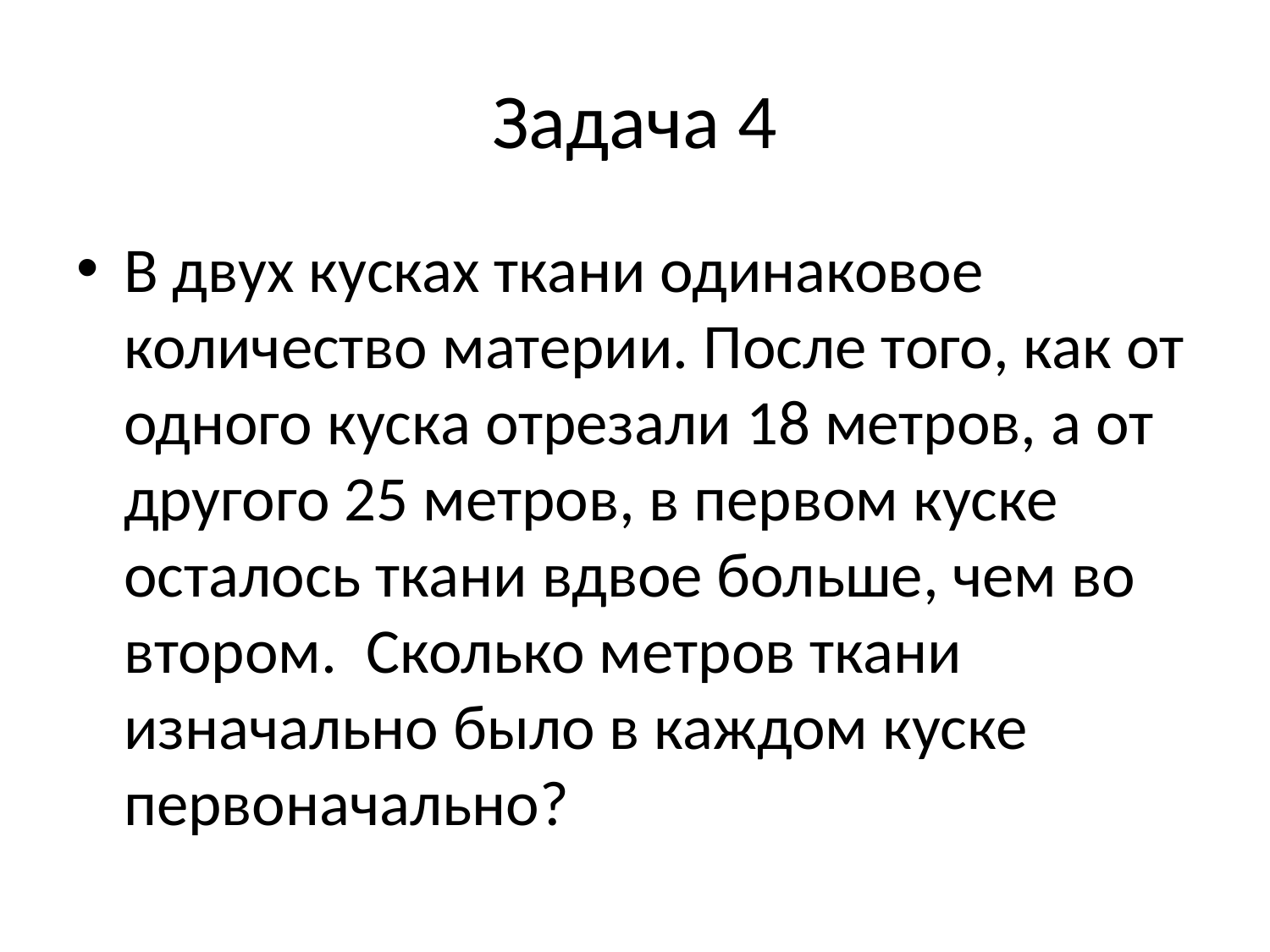

# Задача 4
В двух кусках ткани одинаковое количество материи. После того, как от одного куска отрезали 18 метров, а от другого 25 метров, в первом куске осталось ткани вдвое больше, чем во втором.  Сколько метров ткани изначально было в каждом куске первоначально?